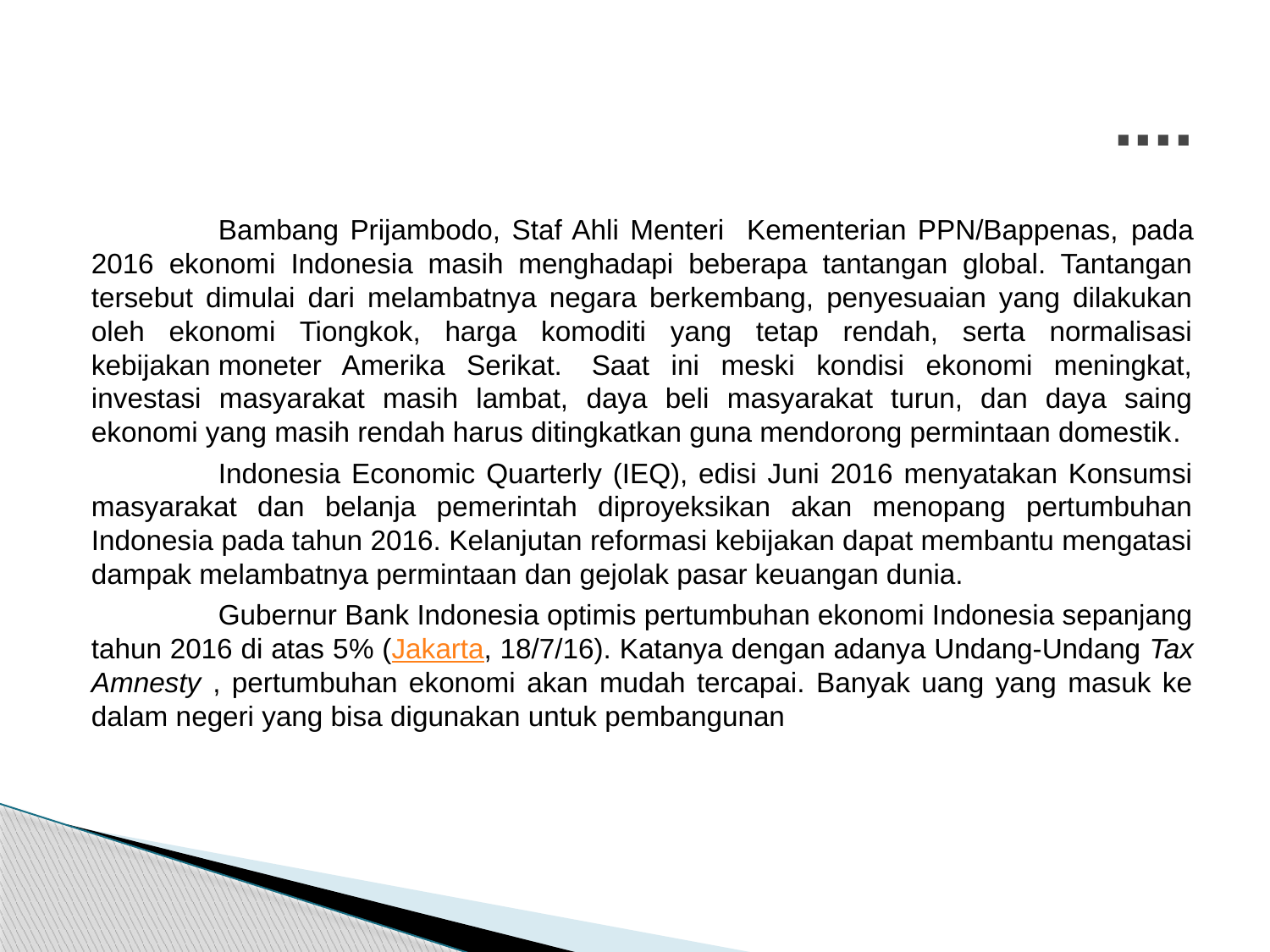

# ....
	Bambang Prijambodo, Staf Ahli Menteri  Kementerian PPN/Bappenas, pada 2016 ekonomi Indonesia masih menghadapi beberapa tantangan global. Tantangan tersebut dimulai dari melambatnya negara berkembang, penyesuaian yang dilakukan oleh ekonomi Tiongkok, harga komoditi yang tetap rendah, serta normalisasi kebijakan moneter Amerika Serikat.  Saat ini meski kondisi ekonomi meningkat, investasi masyarakat masih lambat, daya beli masyarakat turun, dan daya saing ekonomi yang masih rendah harus ditingkatkan guna mendorong permintaan domestik.
	Indonesia Economic Quarterly (IEQ), edisi Juni 2016 menyatakan Konsumsi masyarakat dan belanja pemerintah diproyeksikan akan menopang pertumbuhan Indonesia pada tahun 2016. Kelanjutan reformasi kebijakan dapat membantu mengatasi dampak melambatnya permintaan dan gejolak pasar keuangan dunia.
	Gubernur Bank Indonesia optimis pertumbuhan ekonomi Indonesia sepanjang tahun 2016 di atas 5% (Jakarta, 18/7/16). Katanya dengan adanya Undang-Undang Tax Amnesty , pertumbuhan ekonomi akan mudah tercapai. Banyak uang yang masuk ke dalam negeri yang bisa digunakan untuk pembangunan